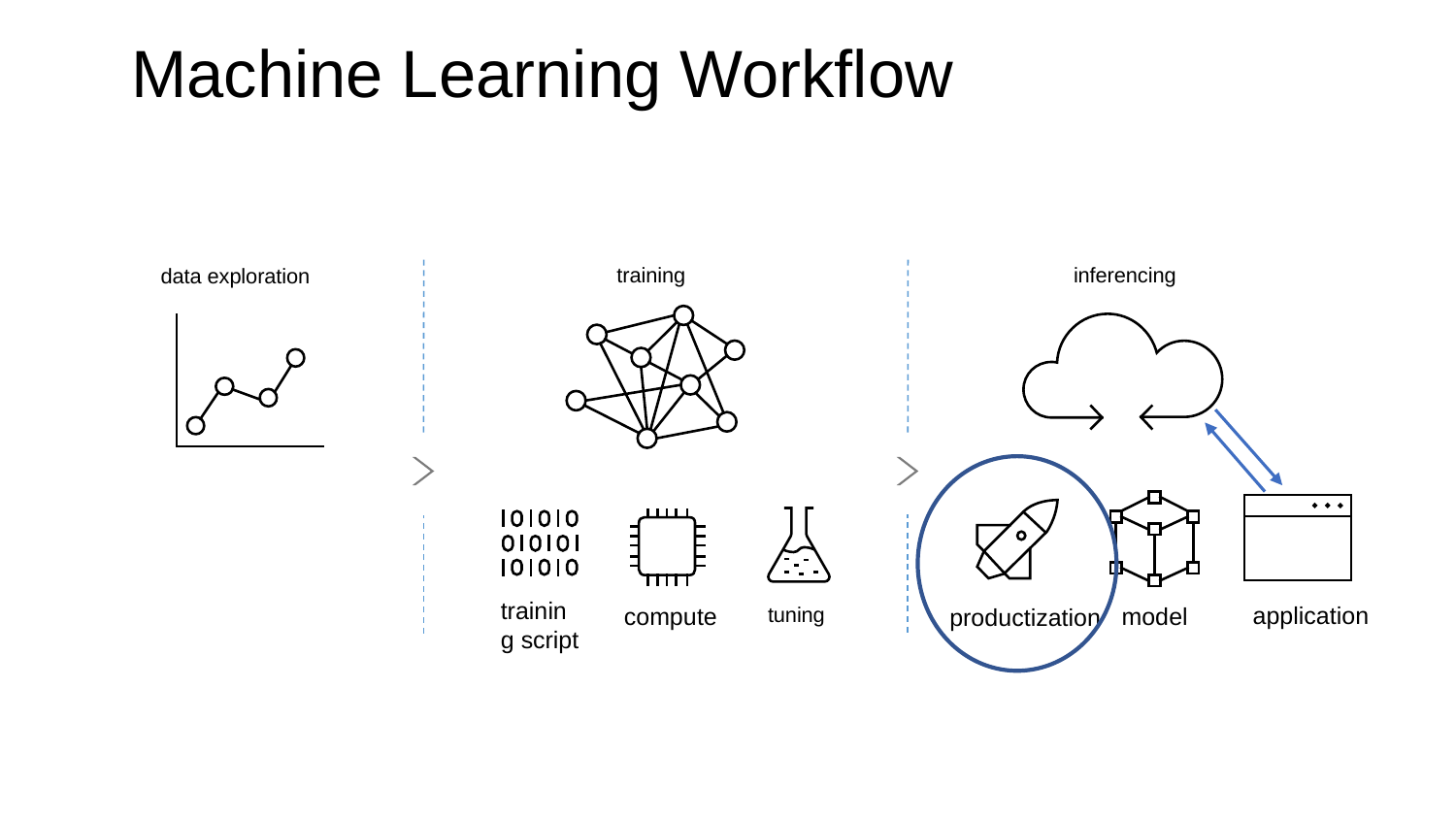

# Machine Learning Workflow
training

inferencing

data exploration

model

application

productization

tuning

compute

training script